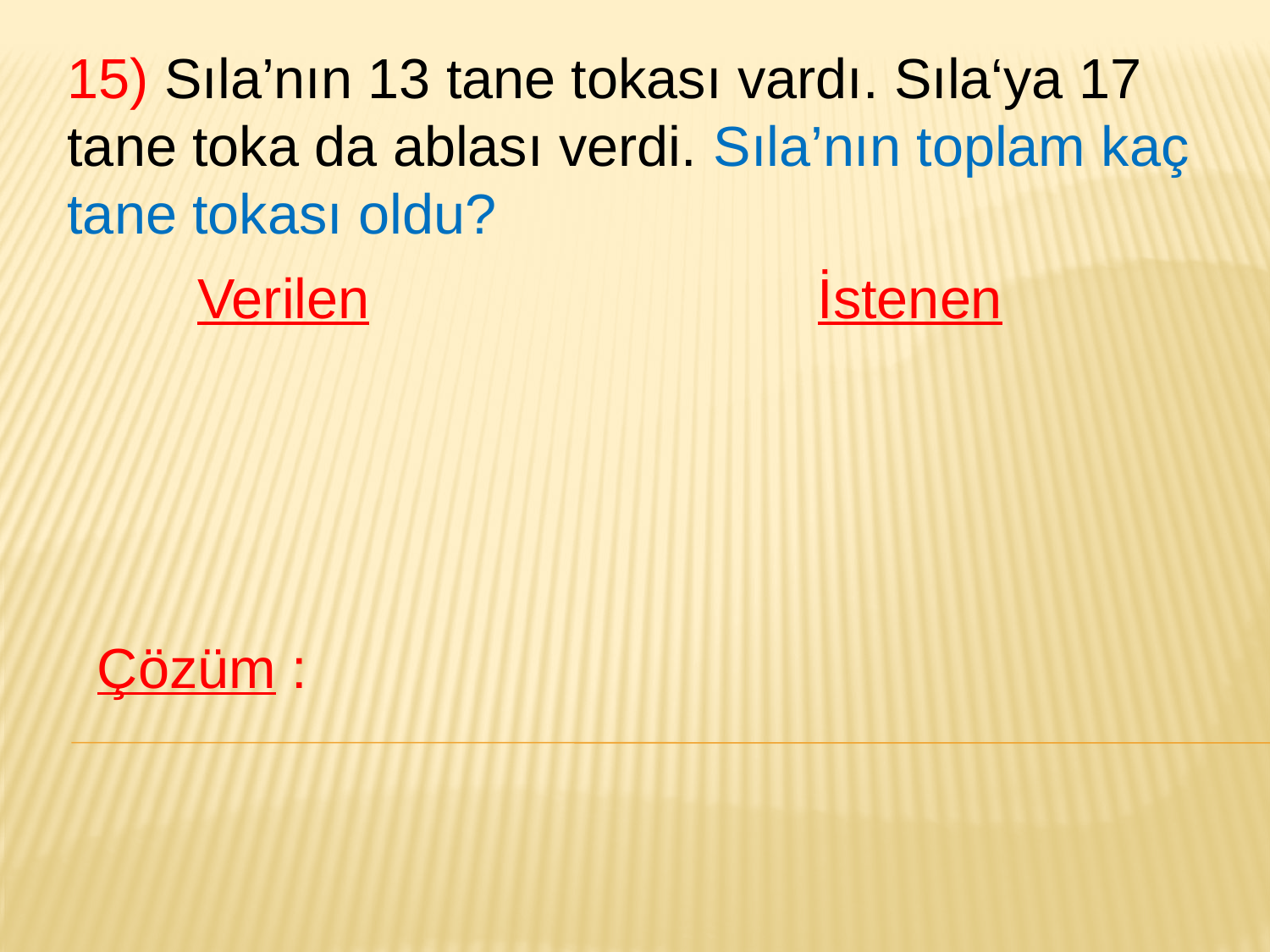

15) Sıla’nın 13 tane tokası vardı. Sıla‘ya 17 tane toka da ablası verdi. Sıla’nın toplam kaç tane tokası oldu?

Verilen
İstenen
Çözüm :